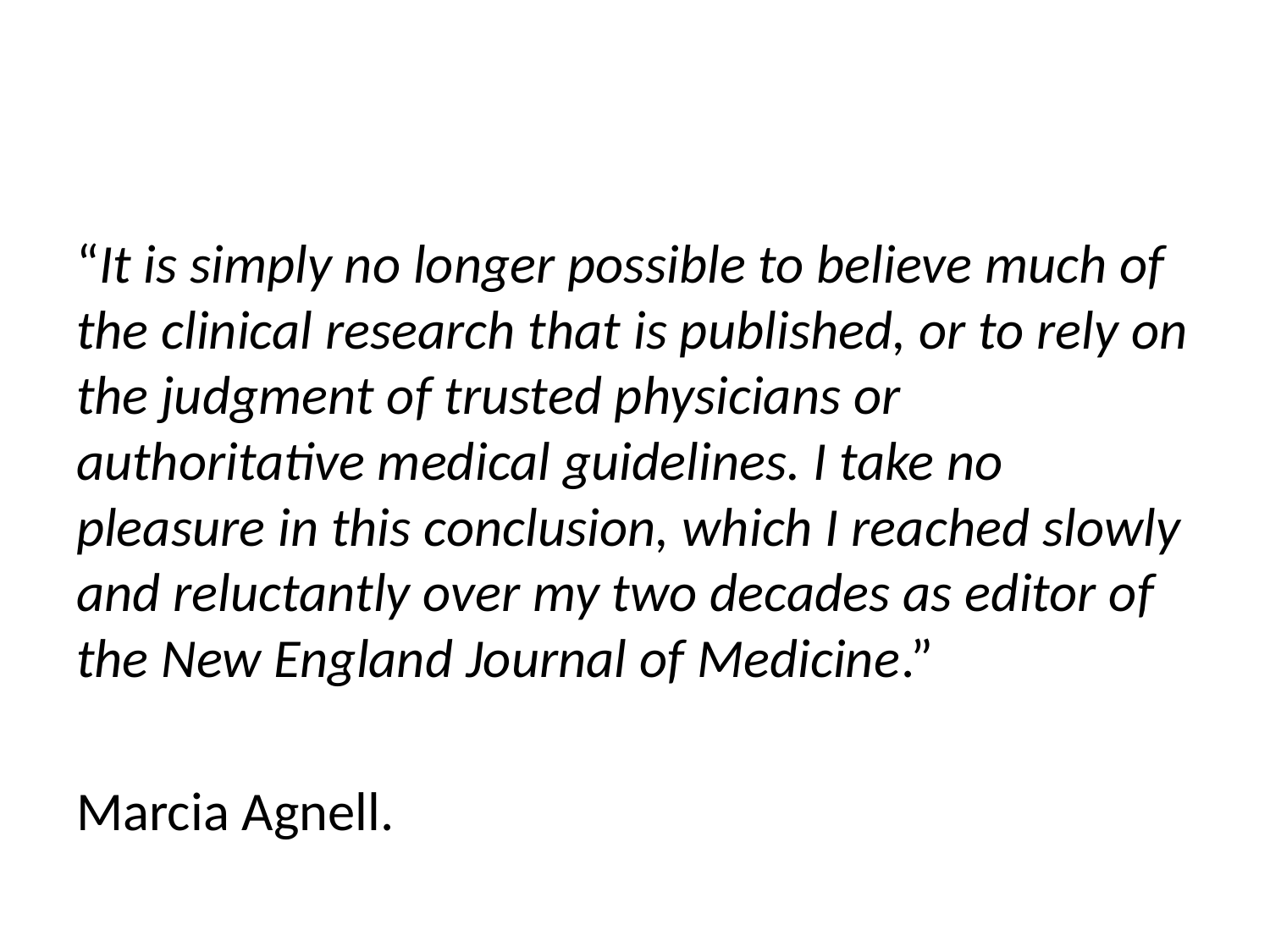

#
“It is simply no longer possible to believe much of the clinical research that is published, or to rely on the judgment of trusted physicians or authoritative medical guidelines. I take no pleasure in this conclusion, which I reached slowly and reluctantly over my two decades as editor of the New England Journal of Medicine.”

Marcia Agnell.